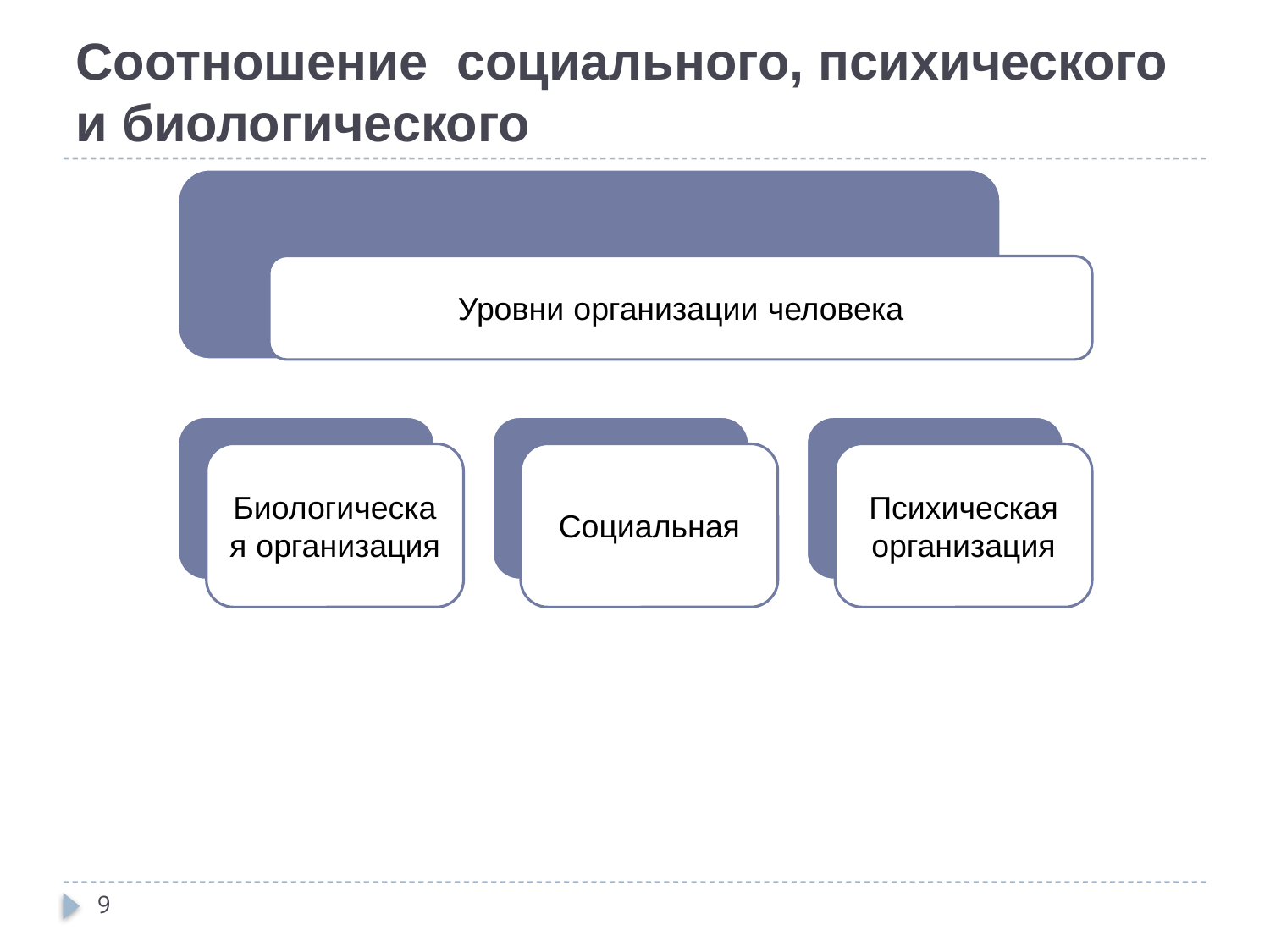

# Соотношение  социального, психического и биологического
Уровни организации человека
Биологическая организация
Социальная
Психическая организация
9